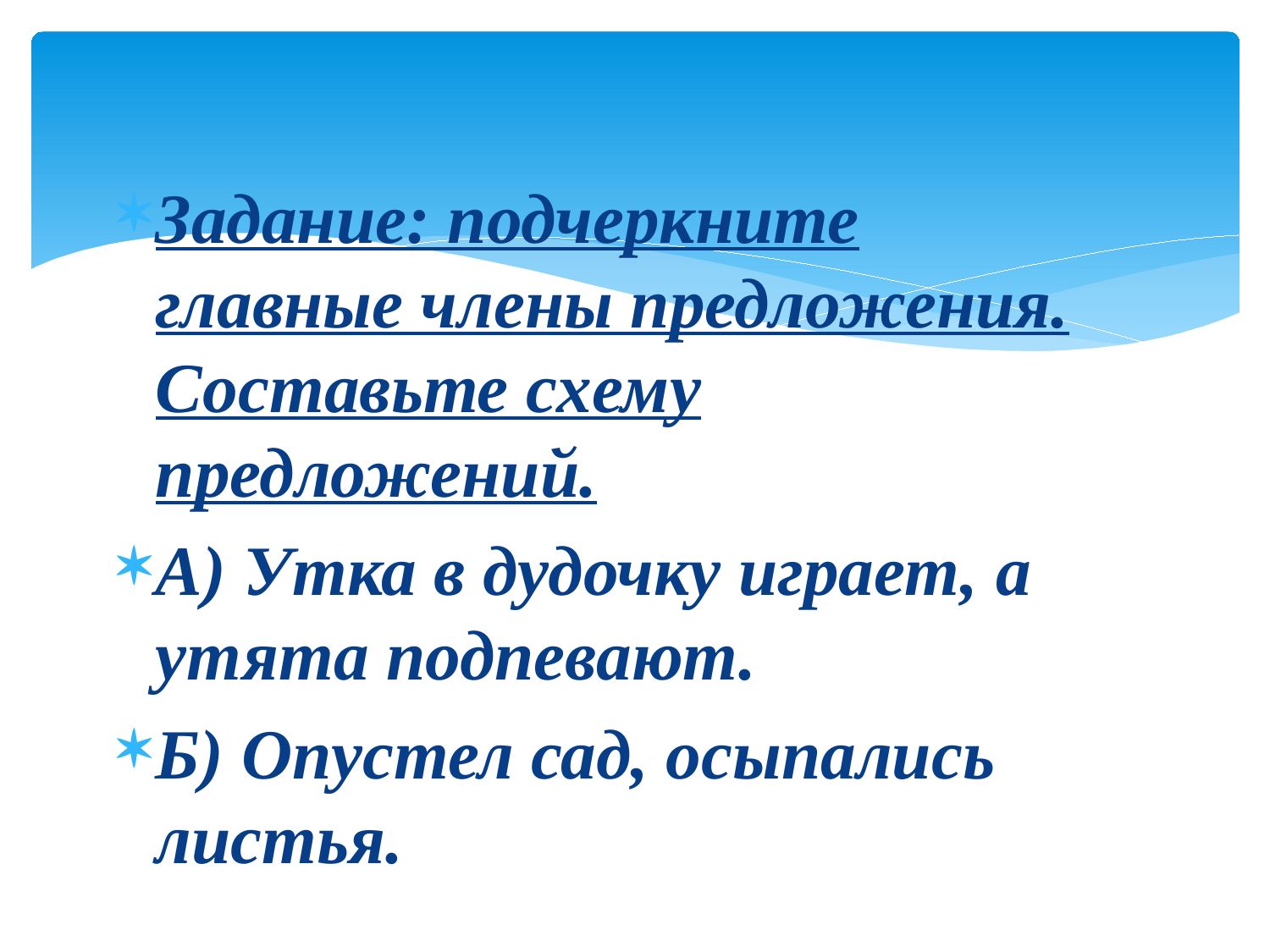

Задание: подчеркните главные члены предложения. Составьте схему предложений.
А) Утка в дудочку играет, а утята подпевают.
Б) Опустел сад, осыпались листья.